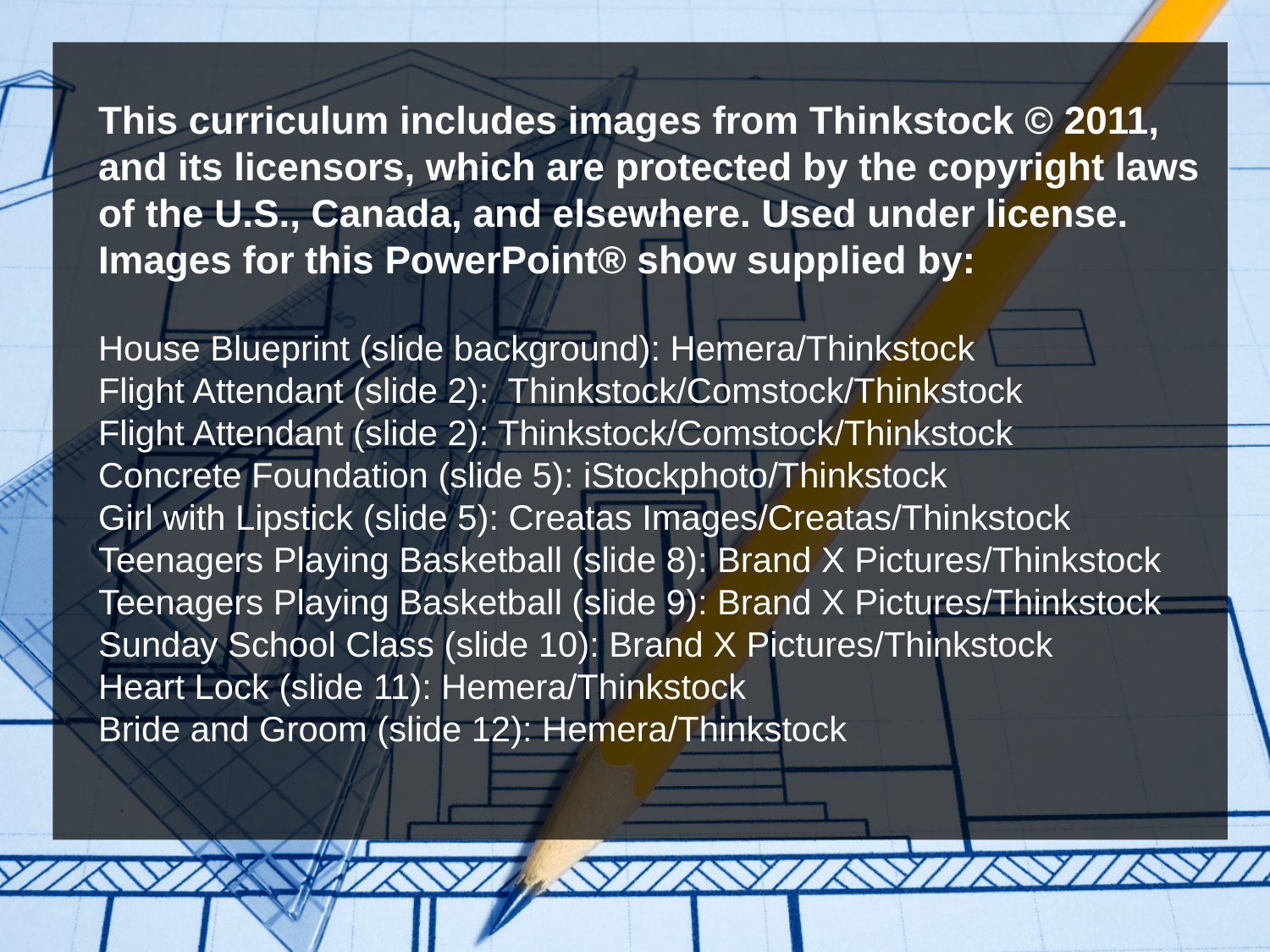

This curriculum includes images from Thinkstock © 2011, and its licensors, which are protected by the copyright laws of the U.S., Canada, and elsewhere. Used under license. Images for this PowerPoint® show supplied by:

House Blueprint (slide background): Hemera/Thinkstock
Flight Attendant (slide 2):  Thinkstock/Comstock/Thinkstock
Flight Attendant (slide 2): Thinkstock/Comstock/Thinkstock
Concrete Foundation (slide 5): iStockphoto/Thinkstock
Girl with Lipstick (slide 5): Creatas Images/Creatas/Thinkstock
Teenagers Playing Basketball (slide 8): Brand X Pictures/Thinkstock
Teenagers Playing Basketball (slide 9): Brand X Pictures/Thinkstock
Sunday School Class (slide 10): Brand X Pictures/Thinkstock
Heart Lock (slide 11): Hemera/Thinkstock
Bride and Groom (slide 12): Hemera/Thinkstock